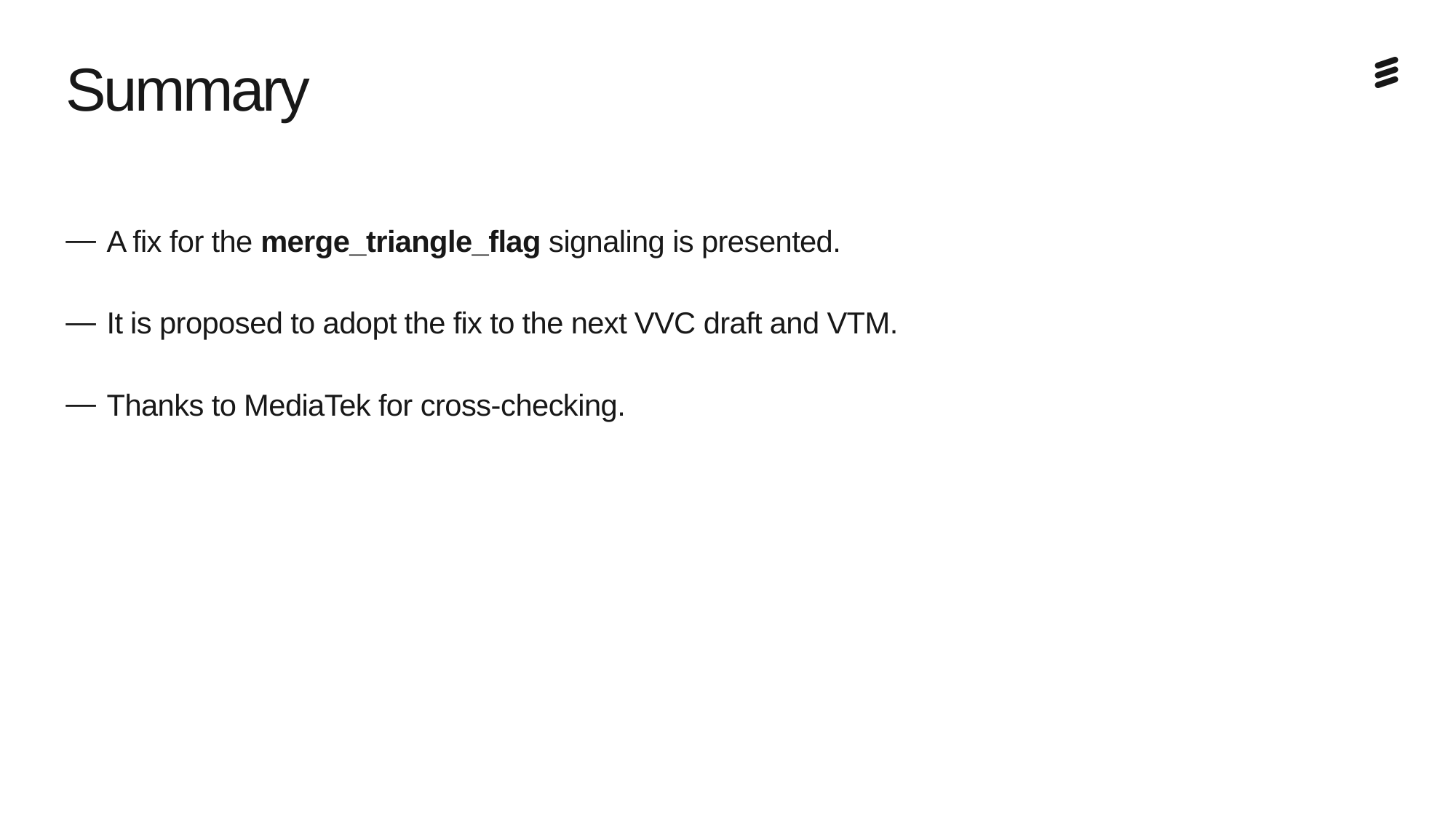

# Summary
A fix for the merge_triangle_flag signaling is presented.

It is proposed to adopt the fix to the next VVC draft and VTM.

Thanks to MediaTek for cross-checking.